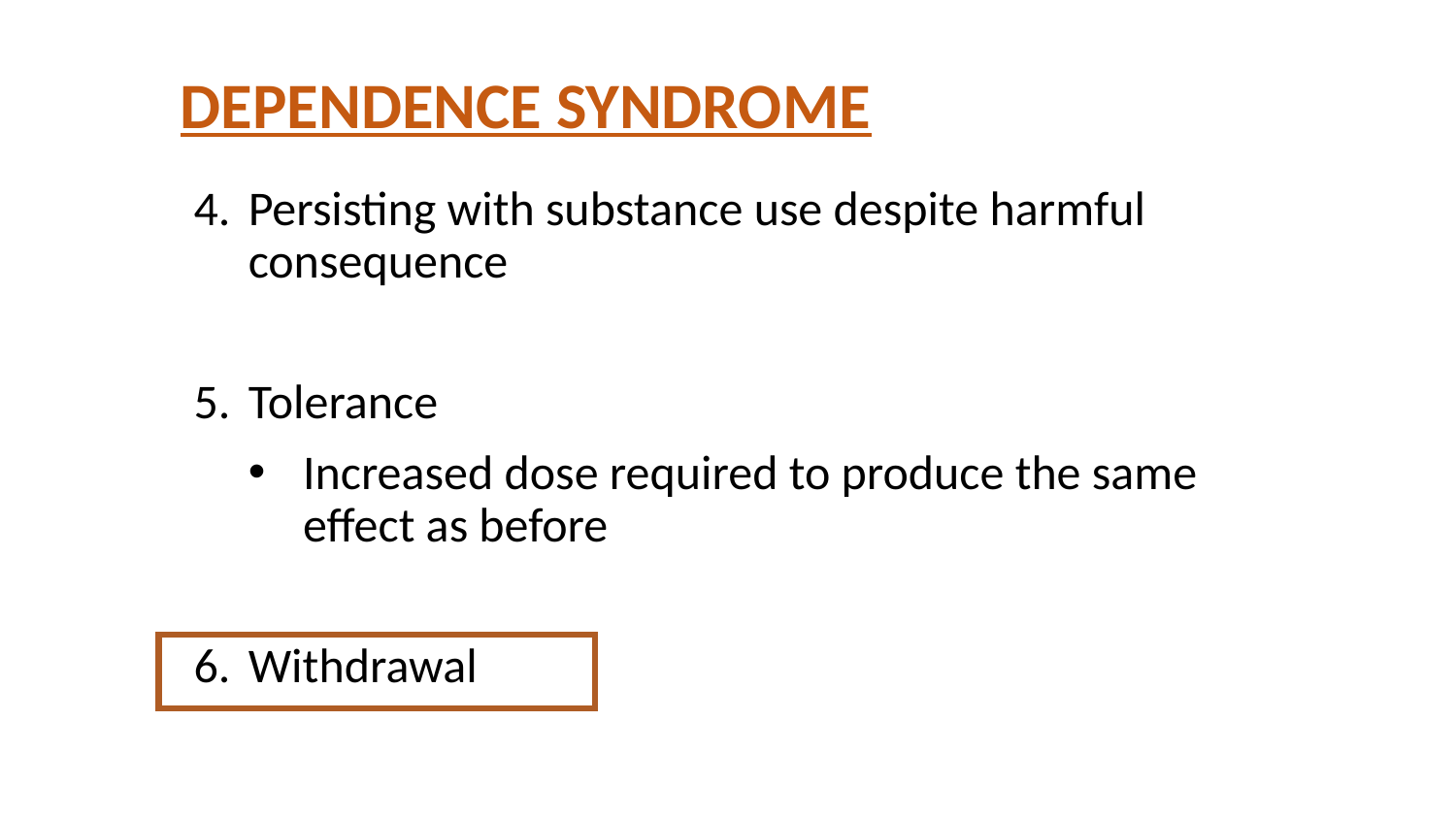

DEPENDENCE SYNDROME
Persisting with substance use despite harmful consequence

Tolerance
Increased dose required to produce the same effect as before

Withdrawal